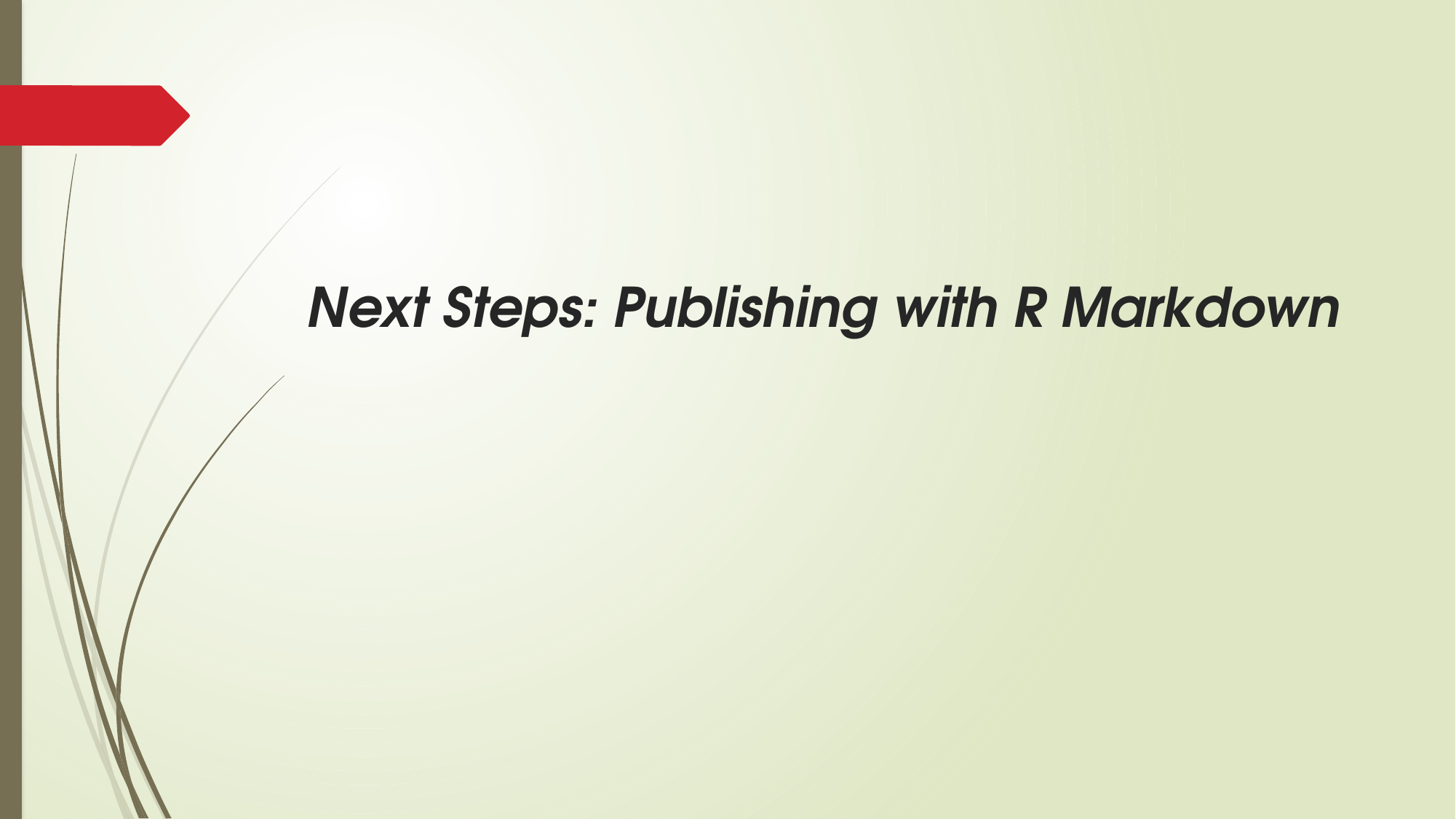

# Next Steps: Publishing with R Markdown